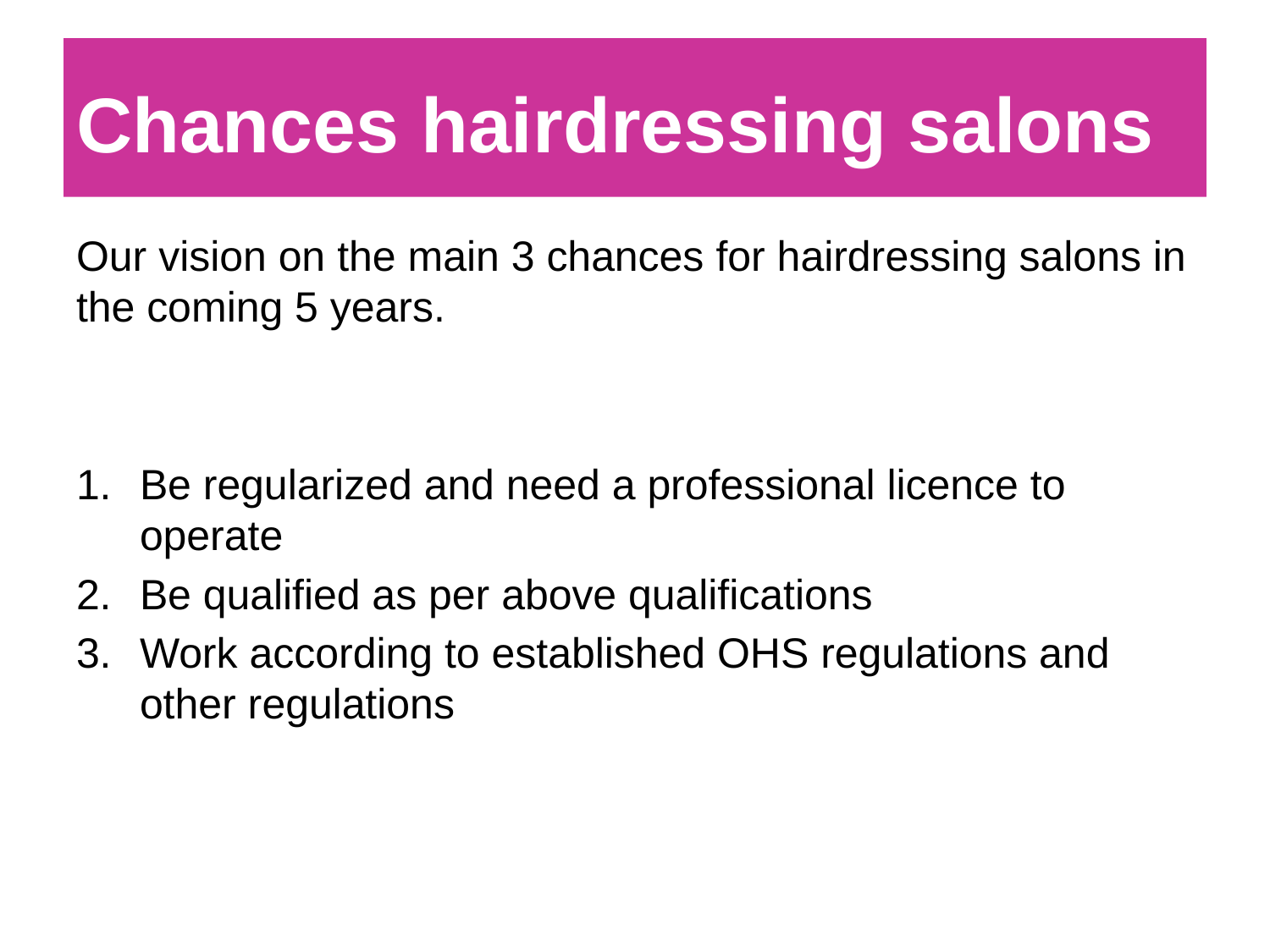

# Chances hairdressing salons
Our vision on the main 3 chances for hairdressing salons in the coming 5 years.

Be regularized and need a professional licence to operate
Be qualified as per above qualifications
Work according to established OHS regulations and other regulations